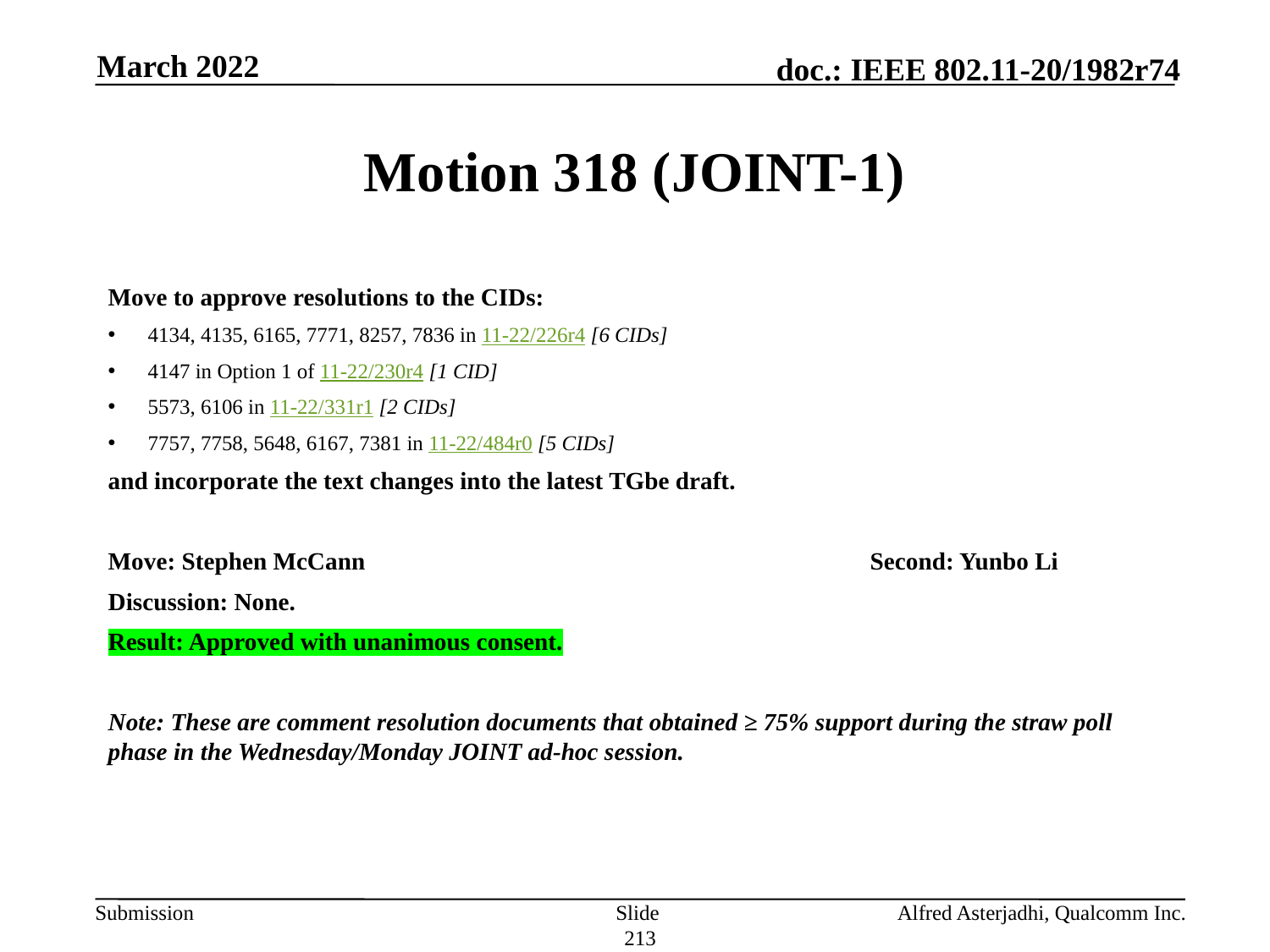

March 2022
# Motion 318 (JOINT-1)
Move to approve resolutions to the CIDs:
4134, 4135, 6165, 7771, 8257, 7836 in 11-22/226r4 [6 CIDs]
4147 in Option 1 of 11-22/230r4 [1 CID]
5573, 6106 in 11-22/331r1 [2 CIDs]
7757, 7758, 5648, 6167, 7381 in 11-22/484r0 [5 CIDs]
and incorporate the text changes into the latest TGbe draft.

Move: Stephen McCann				Second: Yunbo Li
Discussion: None.
Result: Approved with unanimous consent.

Note: These are comment resolution documents that obtained ≥ 75% support during the straw poll phase in the Wednesday/Monday JOINT ad-hoc session.

Slide 213
Alfred Asterjadhi, Qualcomm Inc.